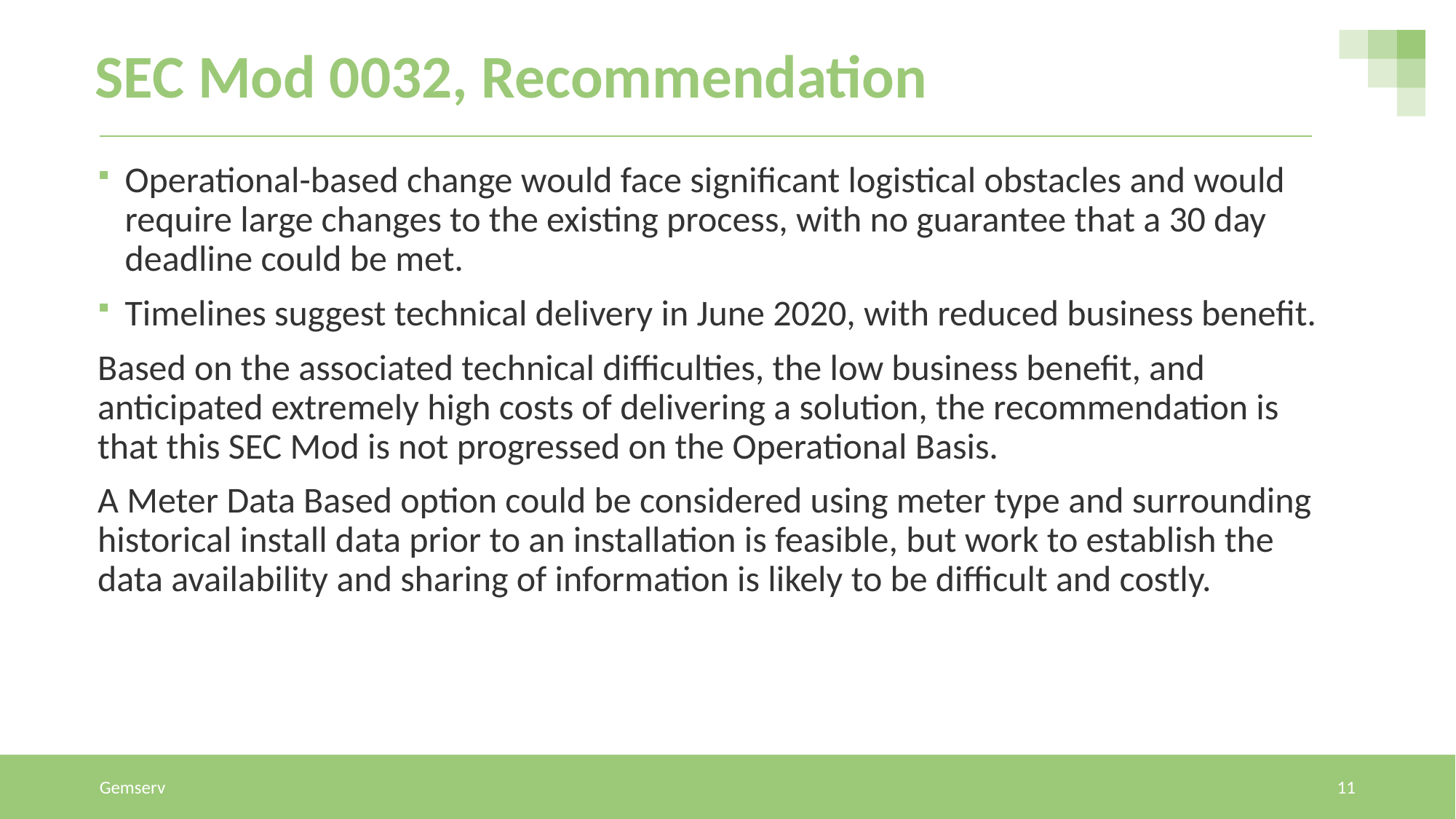

# SEC Mod 0032, Recommendation
Operational-based change would face significant logistical obstacles and would require large changes to the existing process, with no guarantee that a 30 day deadline could be met.
Timelines suggest technical delivery in June 2020, with reduced business benefit.
Based on the associated technical difficulties, the low business benefit, and anticipated extremely high costs of delivering a solution, the recommendation is that this SEC Mod is not progressed on the Operational Basis.
A Meter Data Based option could be considered using meter type and surrounding historical install data prior to an installation is feasible, but work to establish the data availability and sharing of information is likely to be difficult and costly.
Gemserv
11